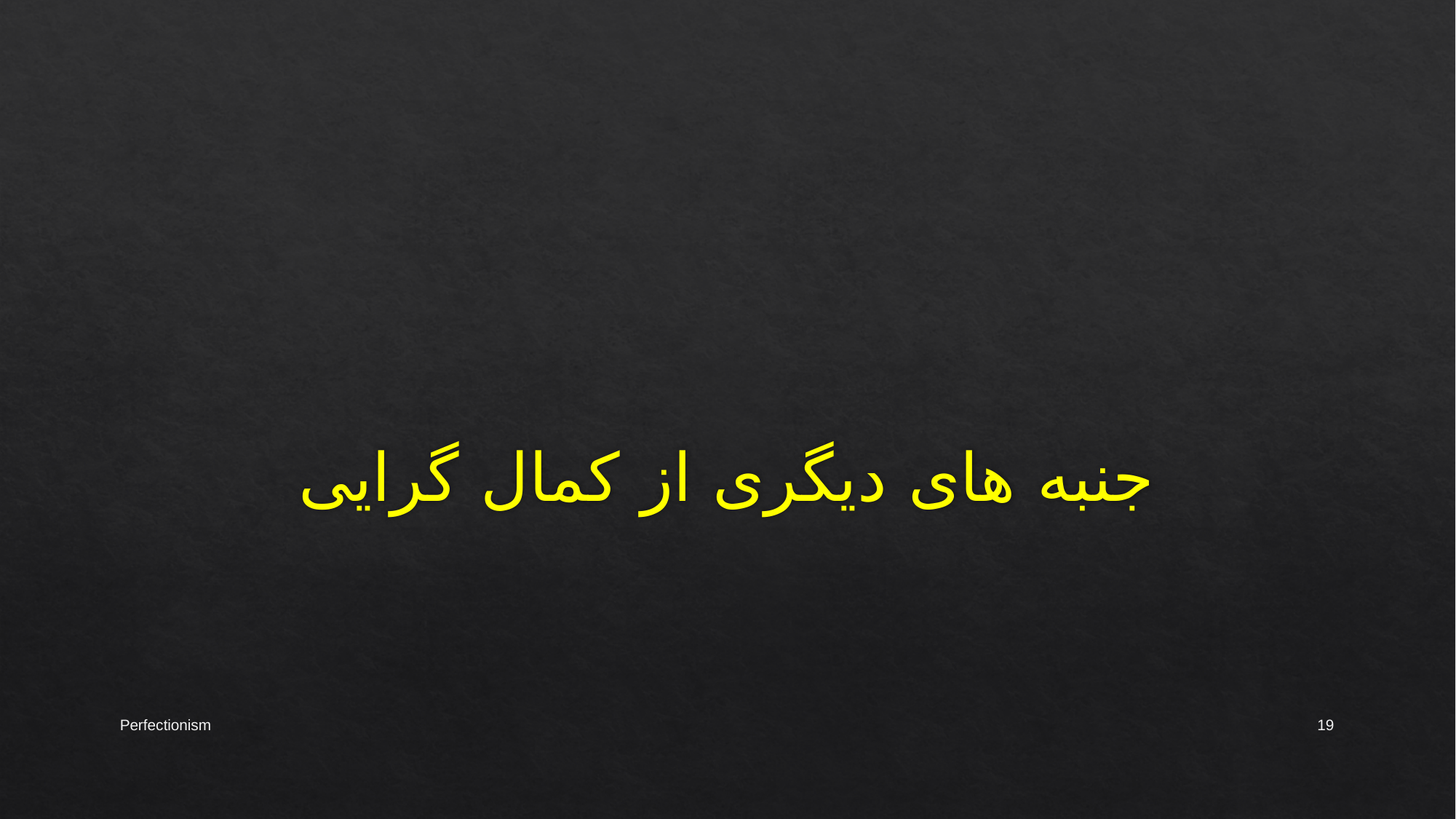

#
جنبه های دیگری از کمال گرایی
Perfectionism
19